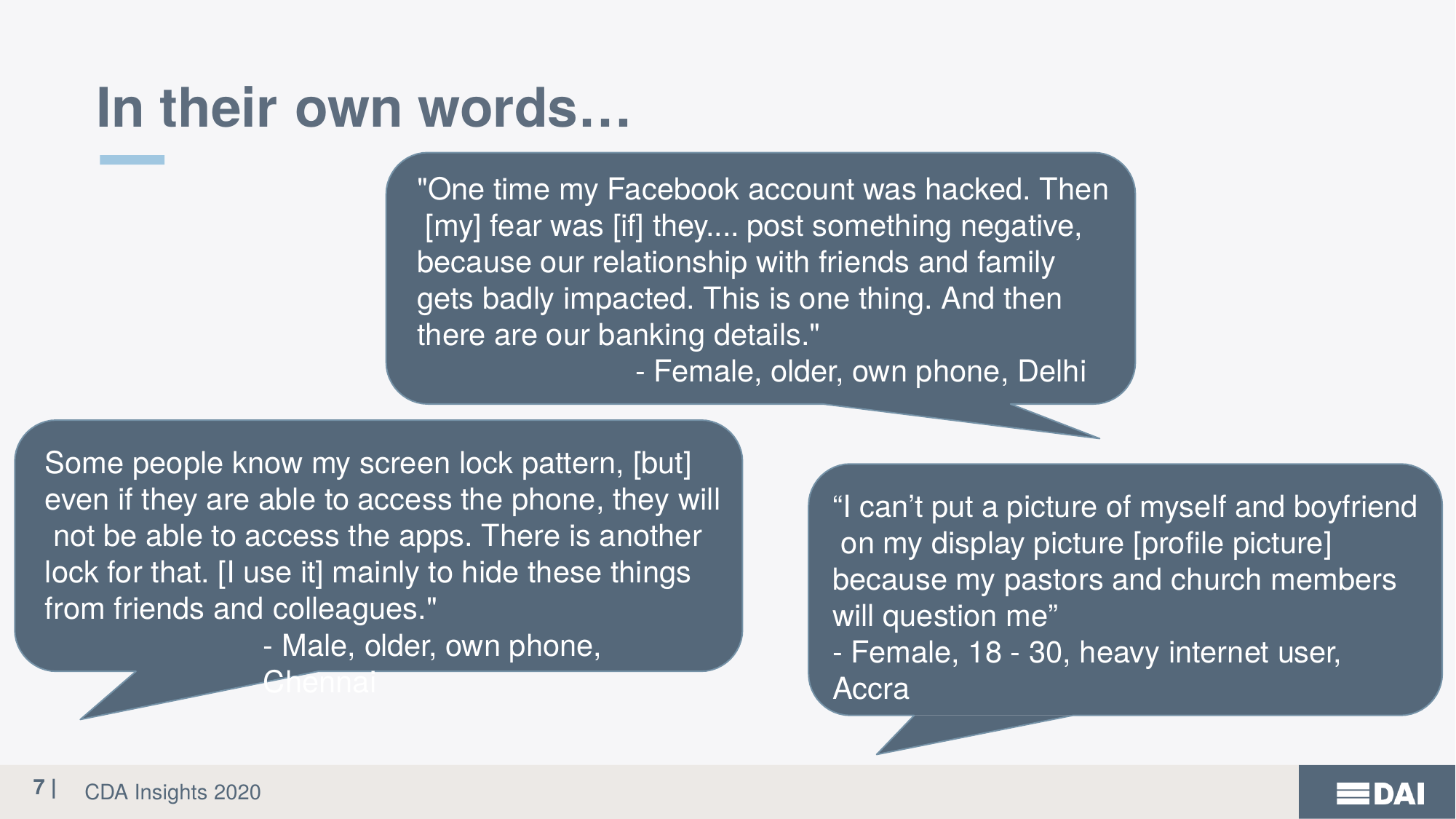

# In their	own words…
"One time my Facebook account was hacked. Then  [my] fear was [if] they.... post something negative,  because our relationship with friends and family  gets badly impacted. This is one thing. And then  there are our banking details."
- Female, older, own phone, Delhi

Some people know my screen lock pattern, [but]  even if they are able to access the phone, they will  not be able to access the apps. There is another  lock for that. [I use it] mainly to hide these things  from friends and colleagues."
- Male, older, own phone, Chennai

“I can’t put a picture of myself and boyfriend  on my display picture [profile picture]  because my pastors and church members  will question me”
- Female, 18 - 30, heavy internet user, Accra
7 |
CDA Insights 2020